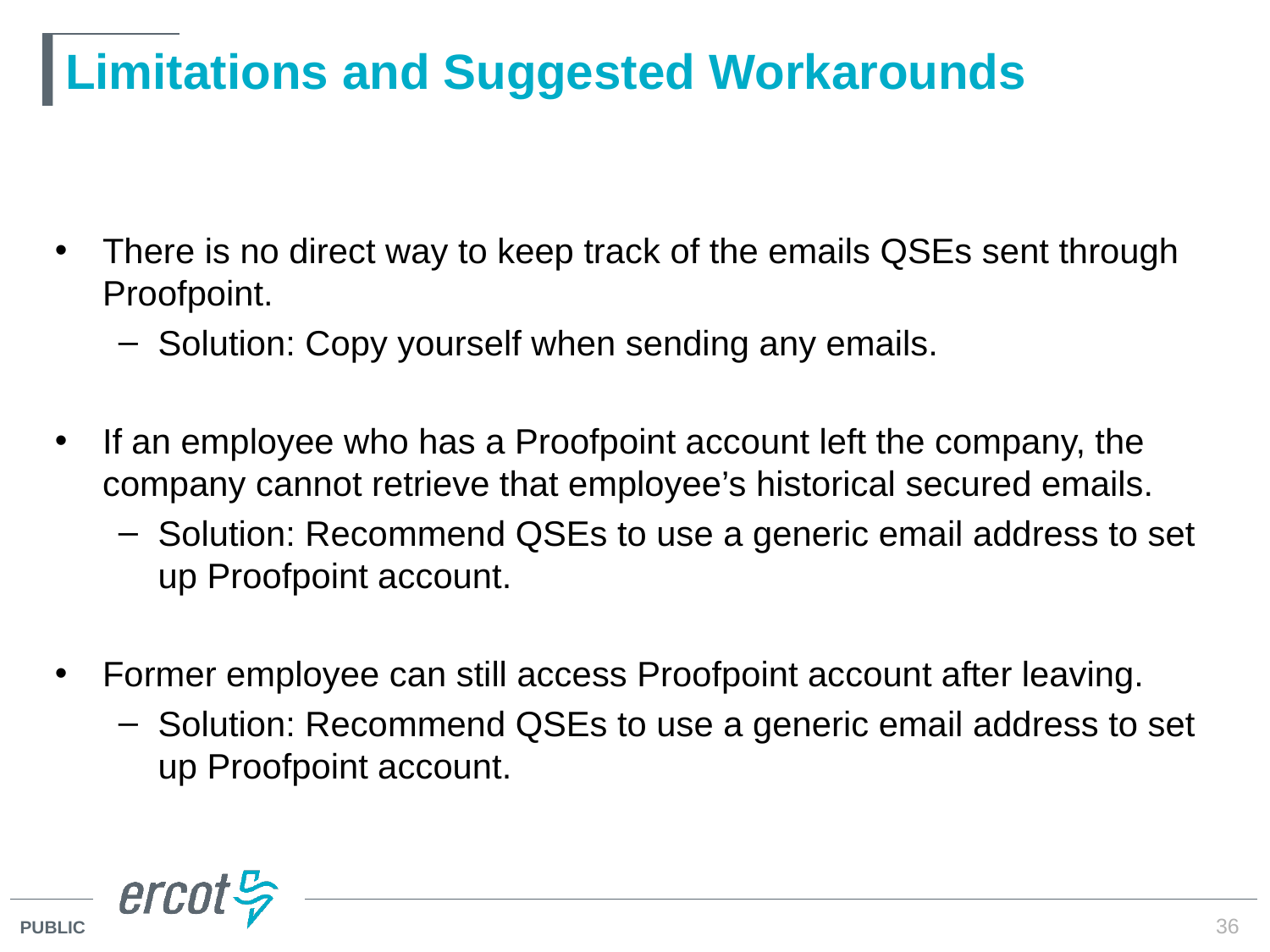

# Limitations and Suggested Workarounds
There is no direct way to keep track of the emails QSEs sent through Proofpoint.
Solution: Copy yourself when sending any emails.

If an employee who has a Proofpoint account left the company, the company cannot retrieve that employee’s historical secured emails.
Solution: Recommend QSEs to use a generic email address to set up Proofpoint account.

Former employee can still access Proofpoint account after leaving.
Solution: Recommend QSEs to use a generic email address to set up Proofpoint account.

36